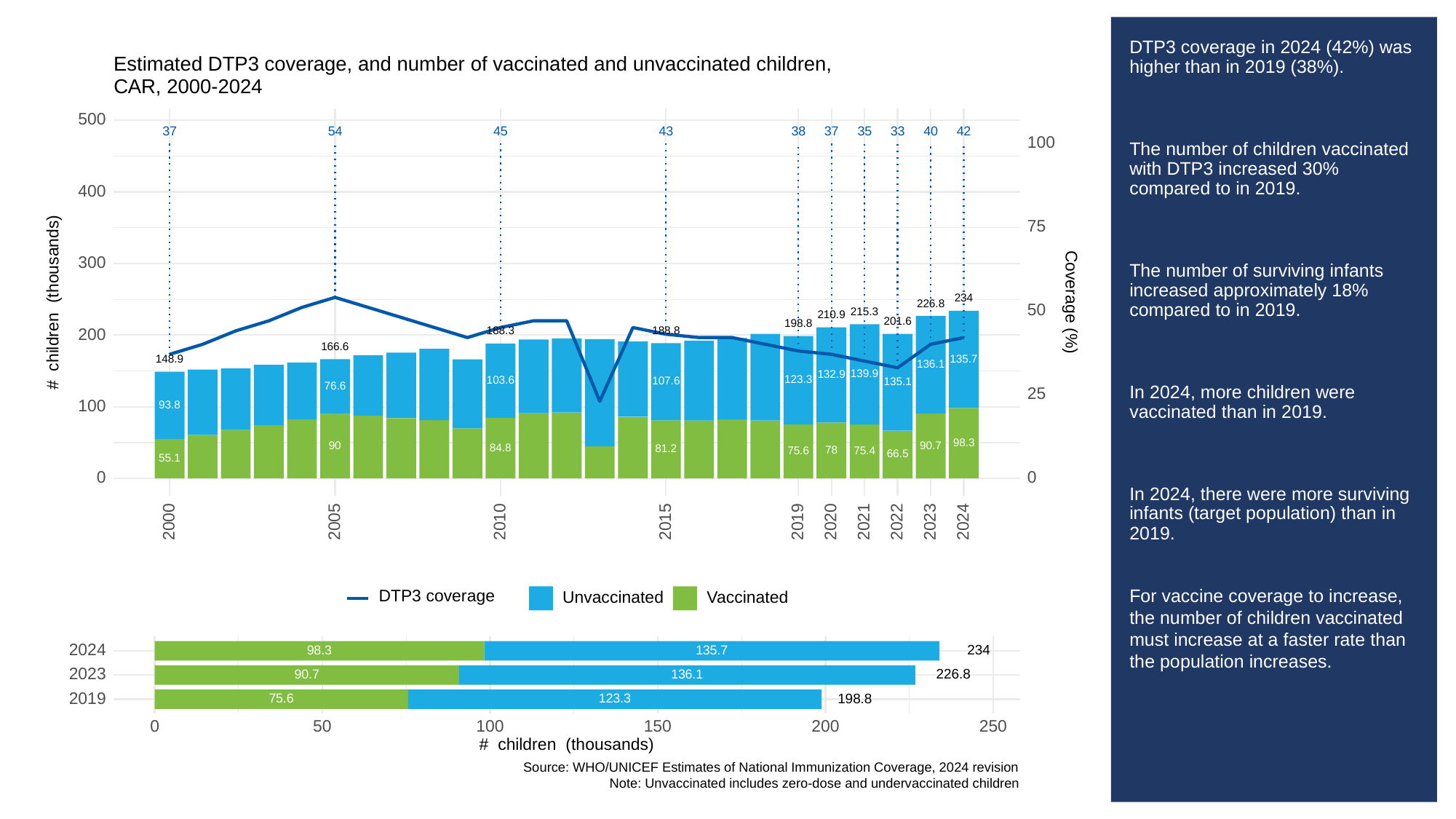

# DTP3 coverage in 2024 (42%) was higher than in 2019 (38%).

The number of children vaccinated with DTP3 increased 30% compared to in 2019.

The number of surviving infants increased approximately 18% compared to in 2019.

In 2024, more children were vaccinated than in 2019.

In 2024, there were more surviving infants (target population) than in 2019.

For vaccine coverage to increase, the number of children vaccinated must increase at a faster rate than the population increases.

Estimated DTP3 coverage, and number of vaccinated and unvaccinated children,
CAR, 2000-2024

500

37
43
38
37
35
33
40
54
45
42
100

400

75

300

234
#  children  (thousands)
Coverage (%)

226.8
50
215.3

210.9

201.6
198.8

188.8
188.3

200

166.6

135.7
148.9

136.1

139.9
132.9

123.3
103.6
107.6
135.1
76.6
25
100
93.8

98.3
90.7
90

84.8
81.2
78

75.6
75.4
66.5
55.1
0
0

2023
2000
2005
2010
2015
2019
2020
2021
2022
2024

DTP3 coverage
Unvaccinated
Vaccinated

2024
234
98.3
135.7

2023
226.8
136.1
90.7

2019
198.8
123.3
75.6

0
50
100
150
200
250
#  children  (thousands)
Source: WHO/UNICEF Estimates of National Immunization Coverage, 2024 revision
Note: Unvaccinated includes zero-dose and undervaccinated children